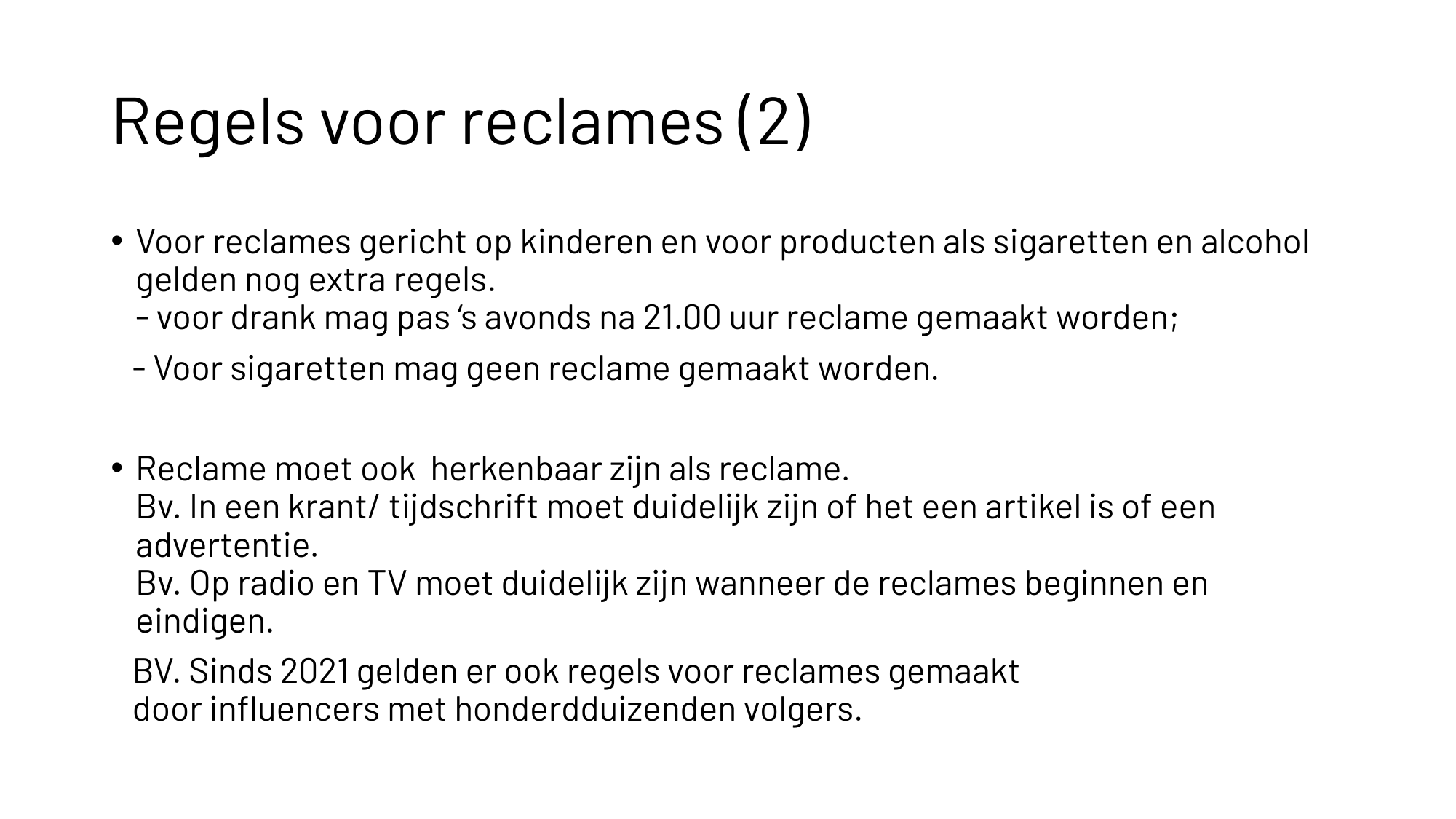

# Regels voor reclames (2)
Voor reclames gericht op kinderen en voor producten als sigaretten en alcohol gelden nog extra regels.
- voor drank mag pas ‘s avonds na 21.00 uur reclame gemaakt worden;
   - Voor sigaretten mag geen reclame gemaakt worden.

Reclame moet ook  herkenbaar zijn als reclame.
Bv. In een krant/ tijdschrift moet duidelijk zijn of het een artikel is of een advertentie.
Bv. Op radio en TV moet duidelijk zijn wanneer de reclames beginnen en eindigen.
   BV. Sinds 2021 gelden er ook regels voor reclames gemaakt
   door influencers met honderdduizenden volgers.